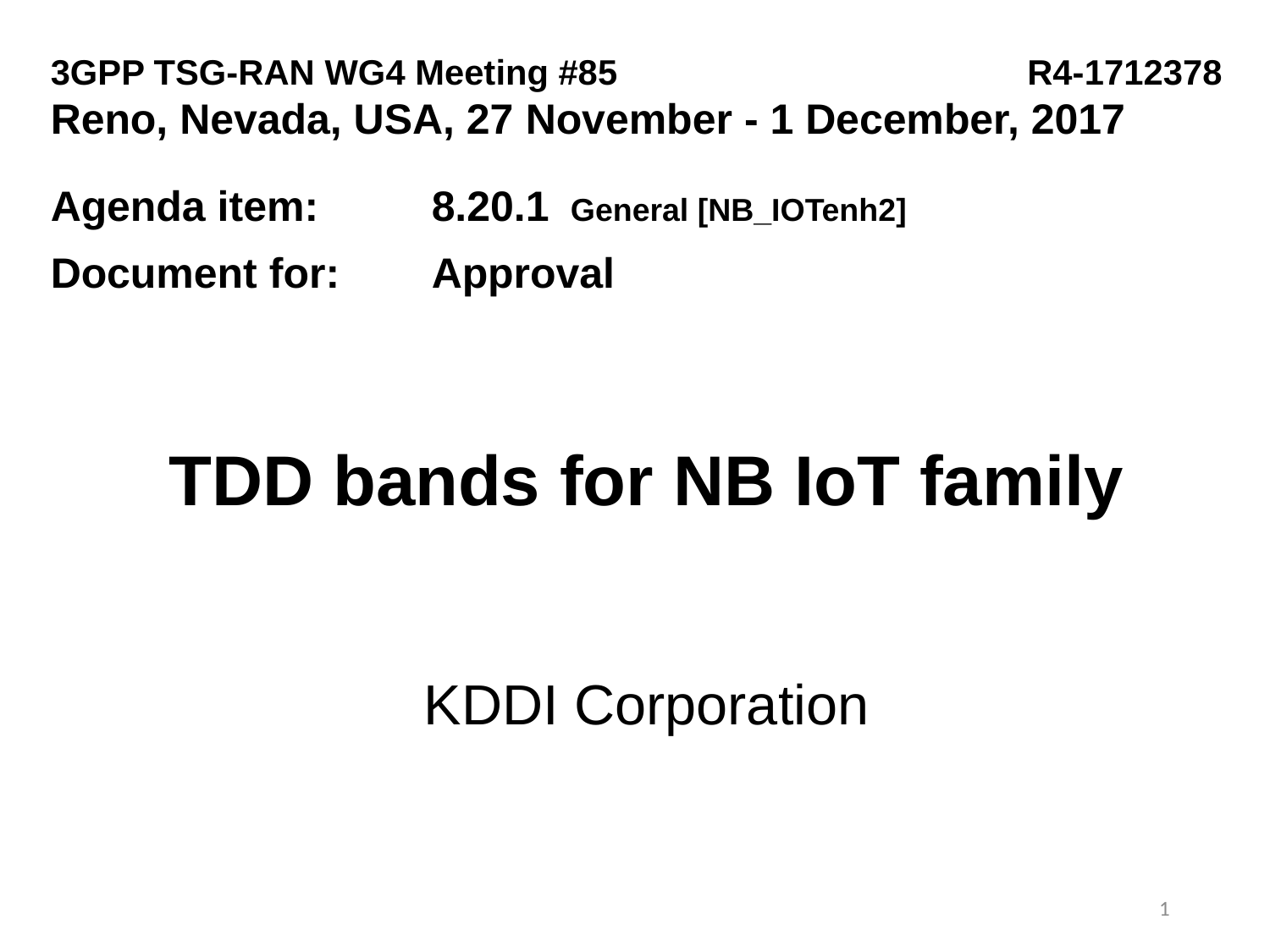

3GPP TSG-RAN WG4 Meeting #85			         R4-1712378
Reno, Nevada, USA, 27 November - 1 December, 2017
Agenda item:	8.20.1	 General [NB_IOTenh2]
Document for:	Approval

TDD bands for NB IoT family

KDDI Corporation
1